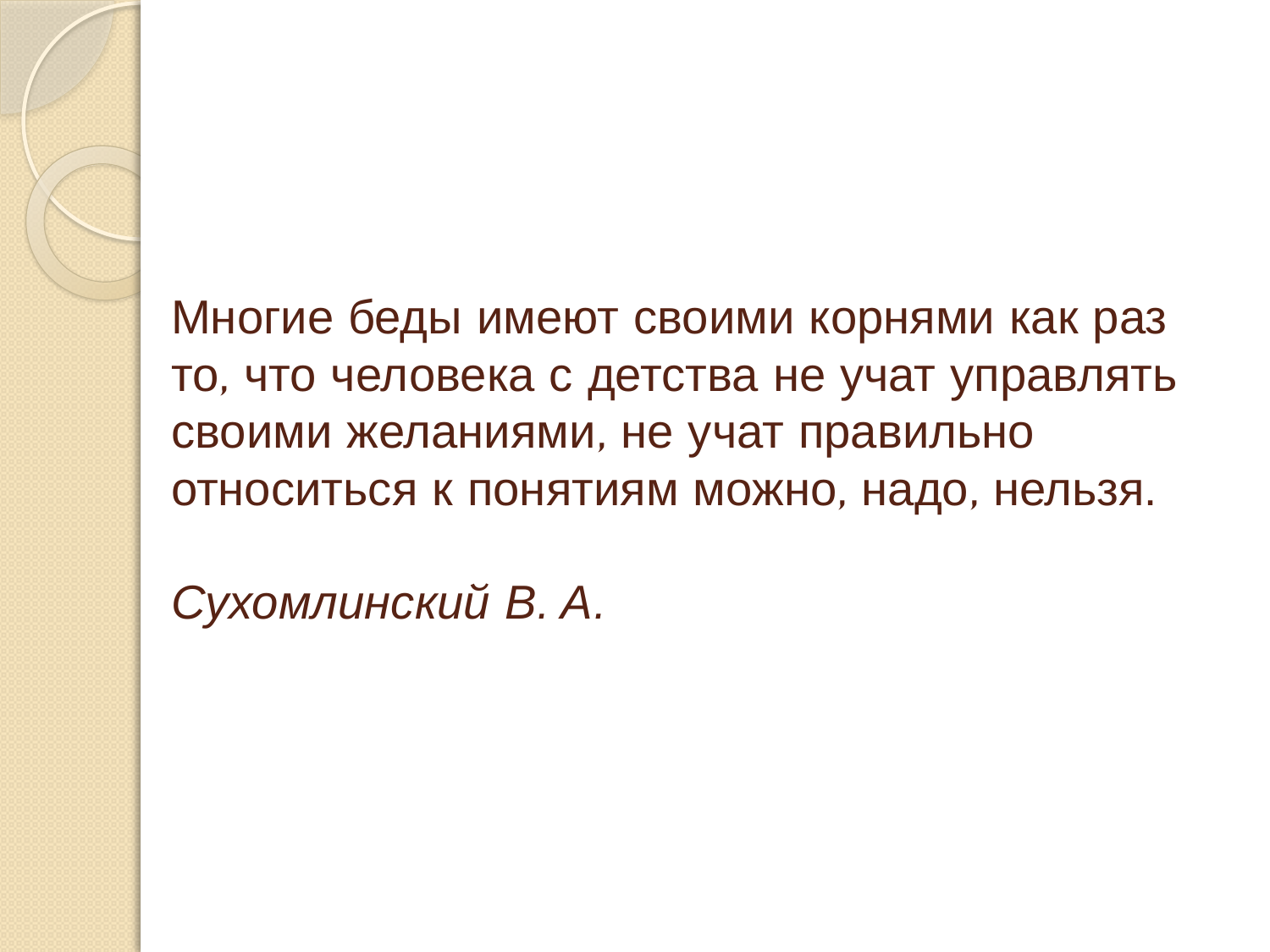

# Многие беды имеют своими корнями как раз то, что человека с детства не учат управлять своими желаниями, не учат правильно относиться к понятиям можно, надо, нельзя.  Сухомлинский В. А.